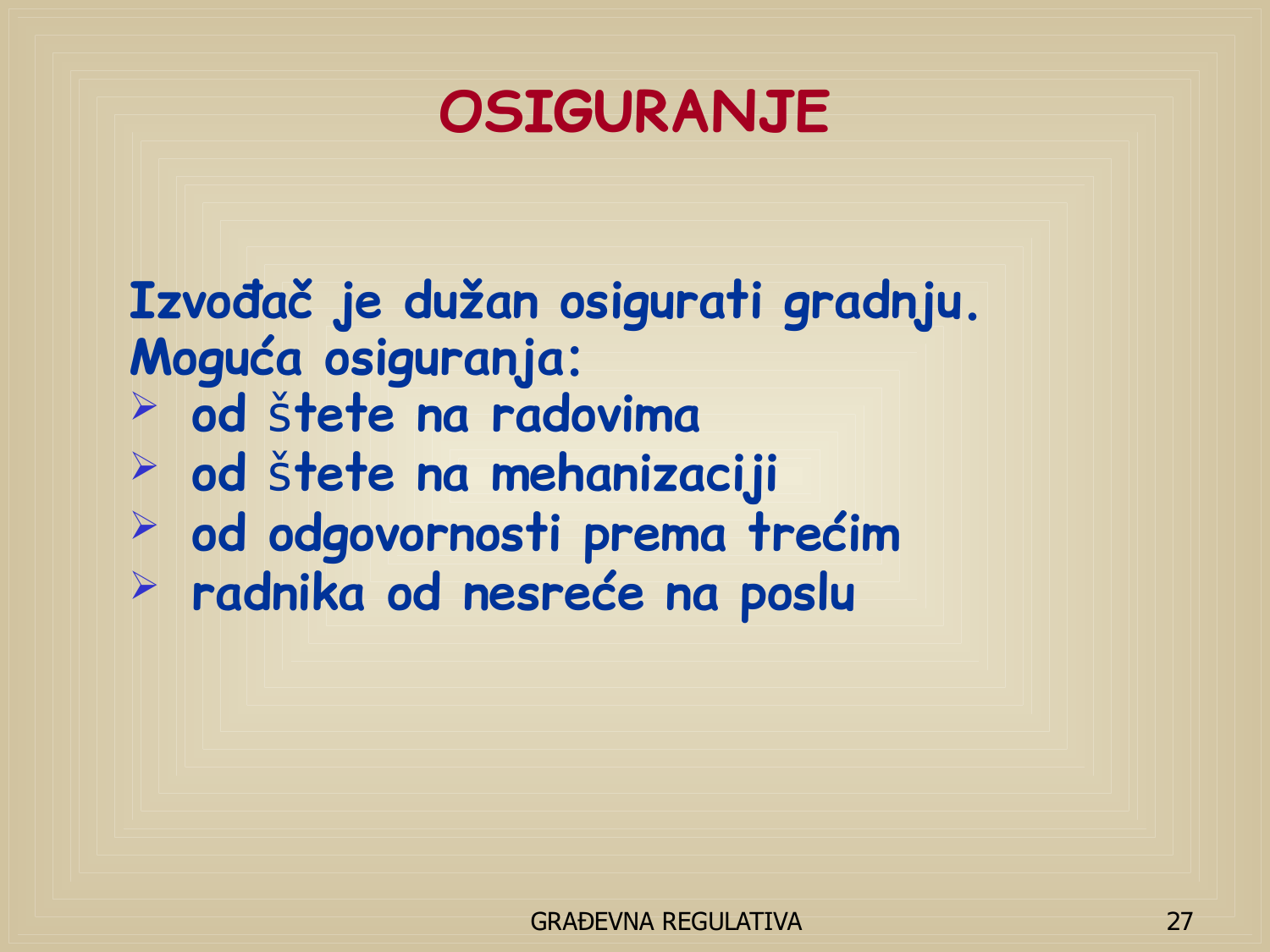

# OSIGURANJE
Izvođač je dužan osigurati gradnju.
Moguća osiguranja:
od štete na radovima
od štete na mehanizaciji
od odgovornosti prema trećim
radnika od nesreće na poslu
GRAĐEVNA REGULATIVA
27